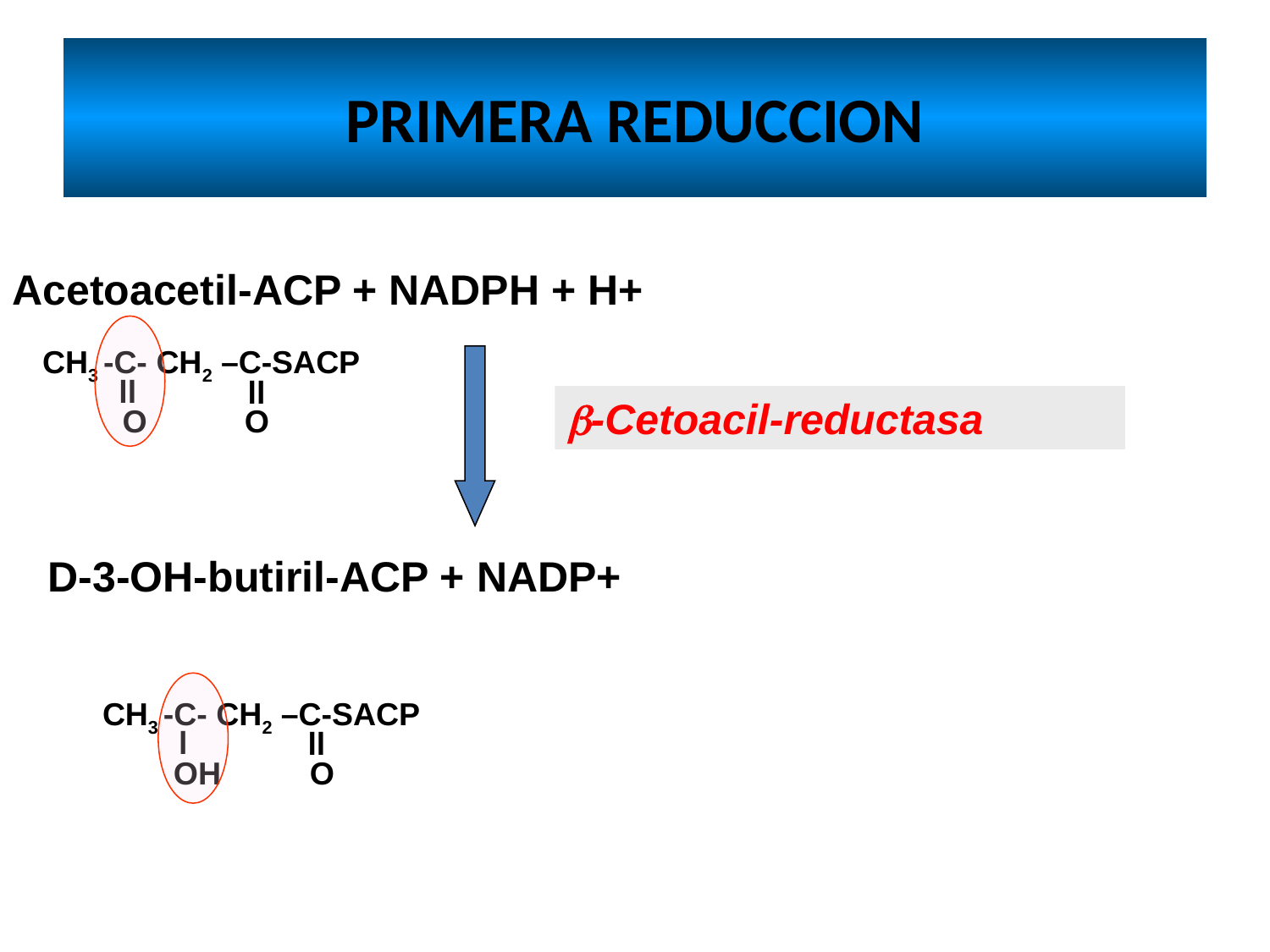

# PRIMERA REDUCCION
Acetoacetil-ACP + NADPH + H+

   D-3-OH-butiril-ACP + NADP+

CH3 -C- CH2 –C-SACP
         O           O
ll
ll

β-Cetoacil-reductasa

CH3 -C- CH2 –C-SACP
        OH          O
l
ll